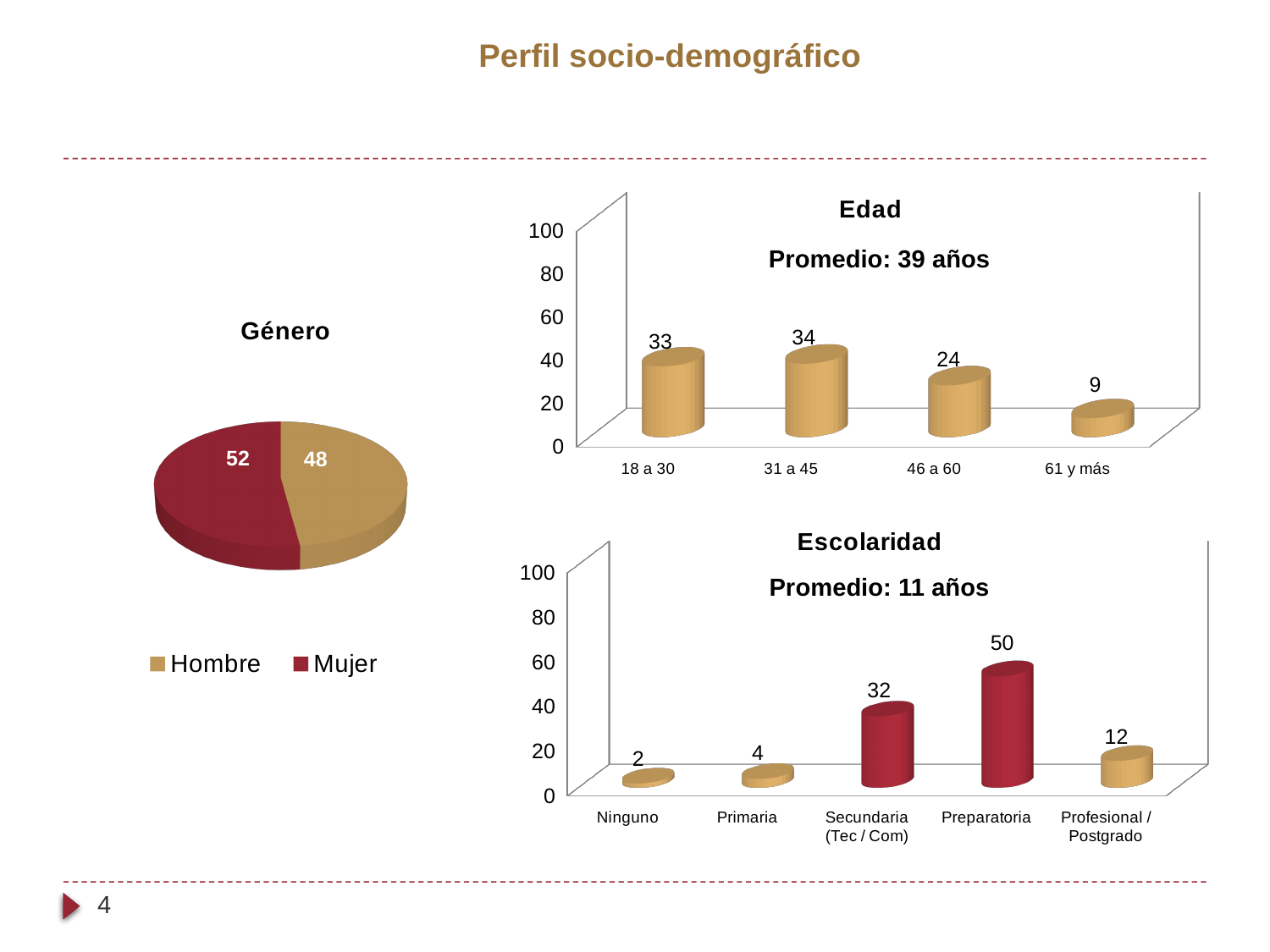

# Perfil socio-demográfico

[unsupported chart]

Promedio: 39 años

[unsupported chart]

[unsupported chart]

Promedio: 11 años
4